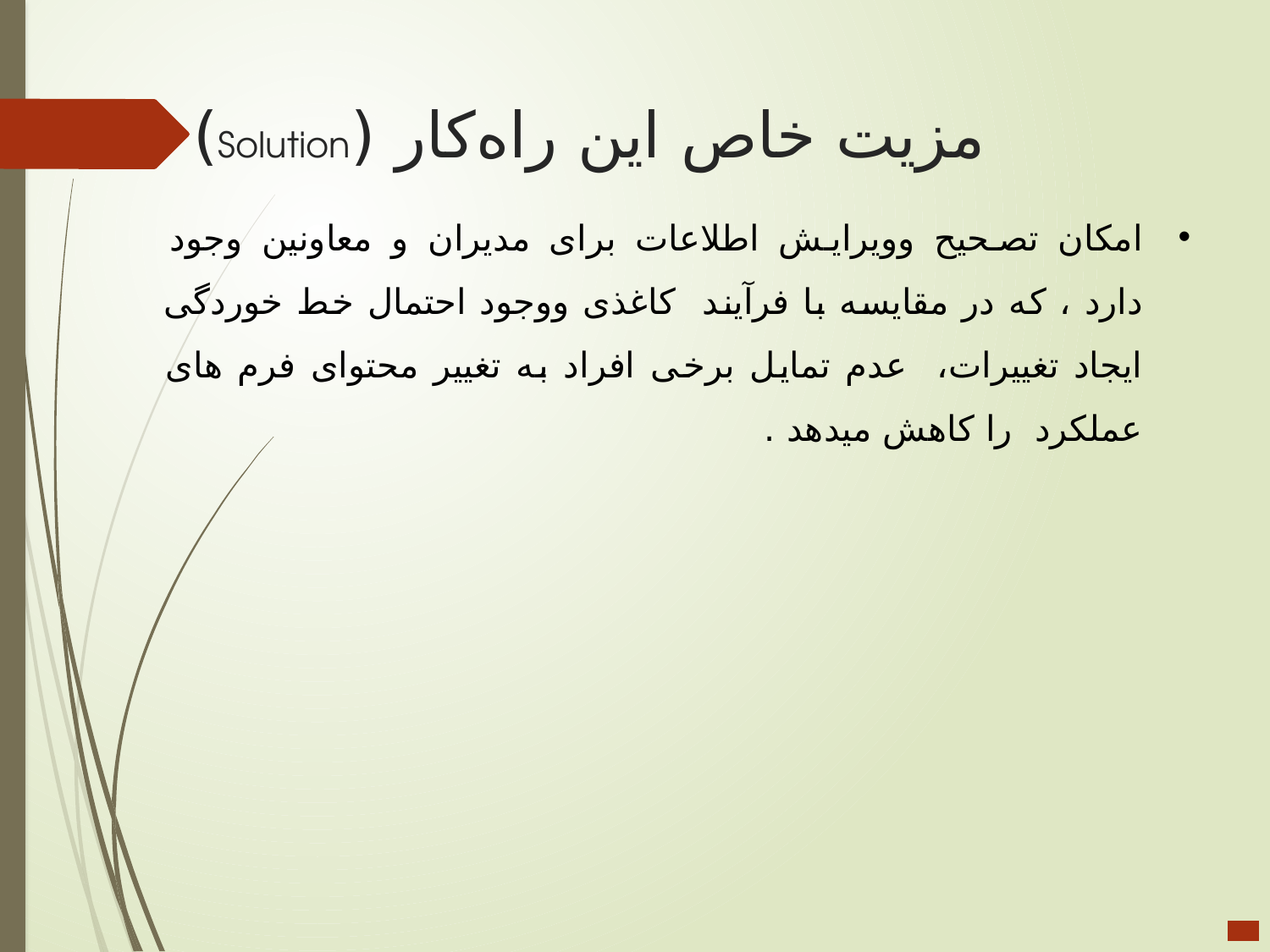

# مزیت خاص این راه‌كار (Solution)
امکان تصحیح وویرایش اطلاعات برای مدیران و معاونین وجود دارد ، که در مقایسه با فرآیند  کاغذی ووجود احتمال خط خوردگی ایجاد تغییرات،  عدم تمایل برخی افراد به تغییر محتوای فرم های عملکرد  را کاهش میدهد .